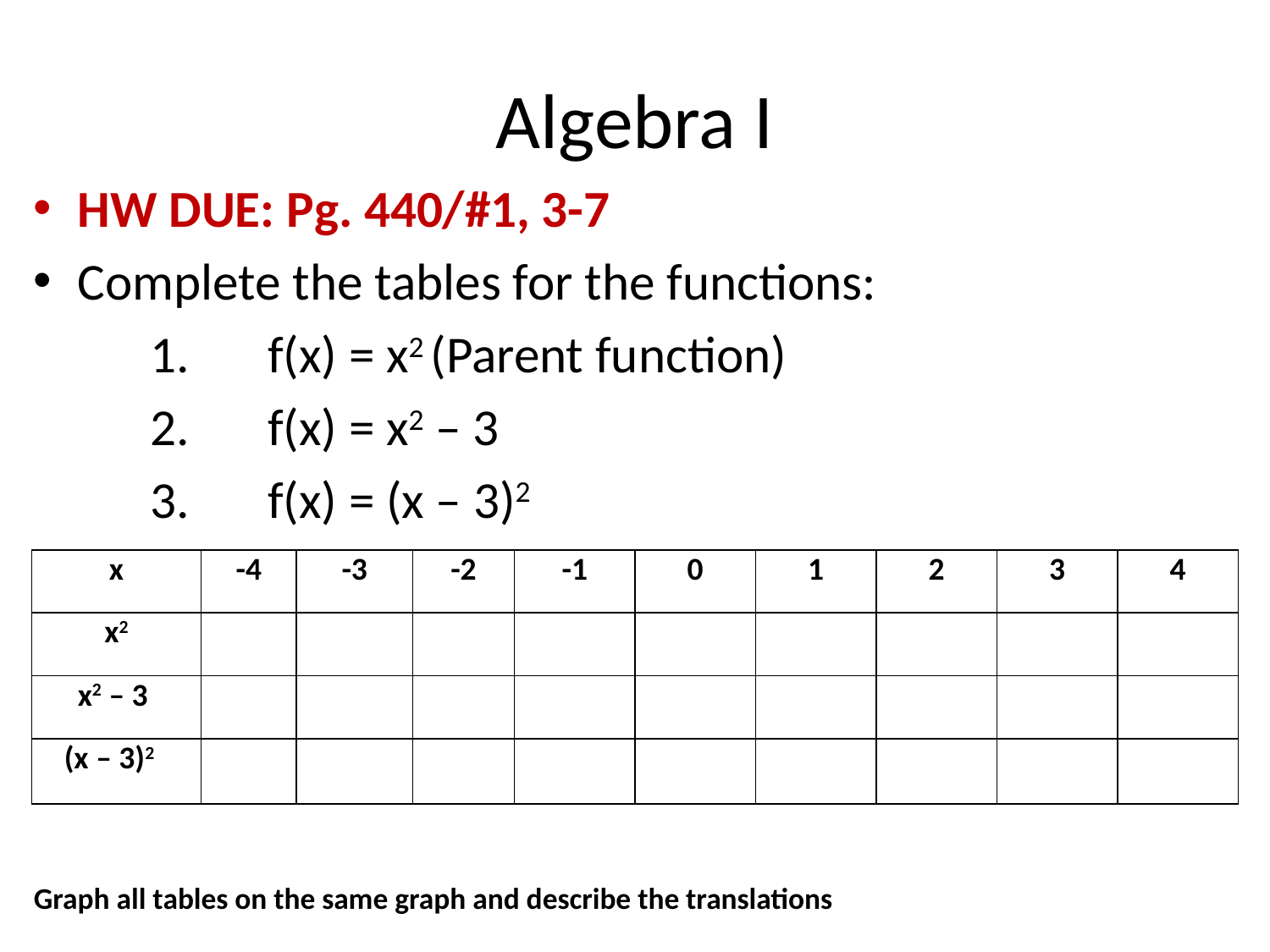

# Algebra I
HW DUE: Pg. 440/#1, 3-7
Complete the tables for the functions:
	1.	f(x) = x2 (Parent function)
	2.	f(x) = x2 – 3
	3.	f(x) = (x – 3)2

Graph all tables on the same graph and describe the translations
| x | -4 | -3 | -2 | -1 | 0 | 1 | 2 | 3 | 4 |
| --- | --- | --- | --- | --- | --- | --- | --- | --- | --- |
| x2 |  |  |  |  |  |  |  |  |  |
| x2 – 3 |  |  |  |  |  |  |  |  |  |
| (x – 3)2 |  |  |  |  |  |  |  |  |  |